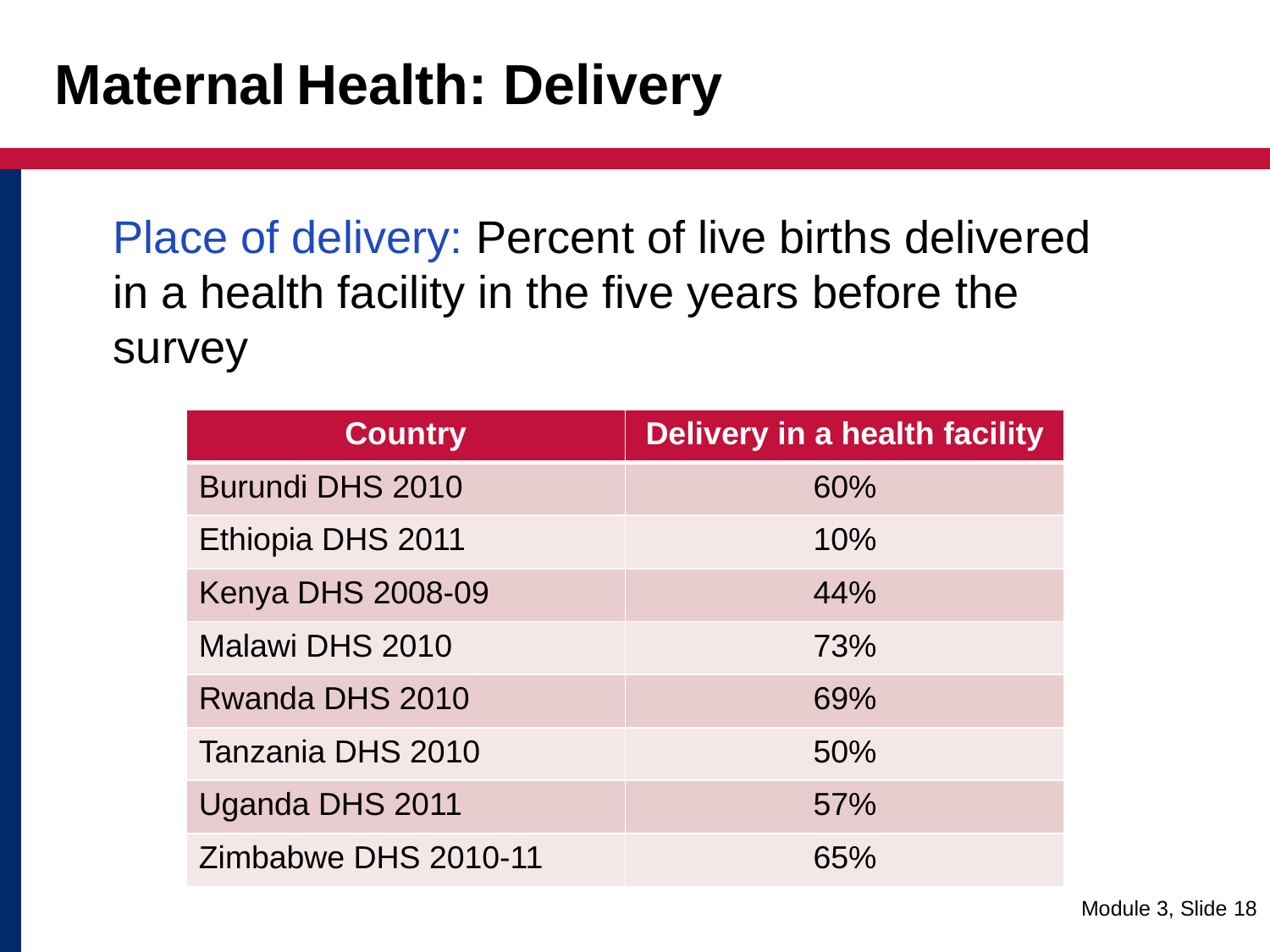

# Maternal Health: Delivery
	Place of delivery: Percent of live births delivered in a health facility in the five years before the survey
| Country | Delivery in a health facility |
| --- | --- |
| Burundi DHS 2010 | 60% |
| Ethiopia DHS 2011 | 10% |
| Kenya DHS 2008-09 | 44% |
| Malawi DHS 2010 | 73% |
| Rwanda DHS 2010 | 69% |
| Tanzania DHS 2010 | 50% |
| Uganda DHS 2011 | 57% |
| Zimbabwe DHS 2010-11 | 65% |
Module 3, Slide 18